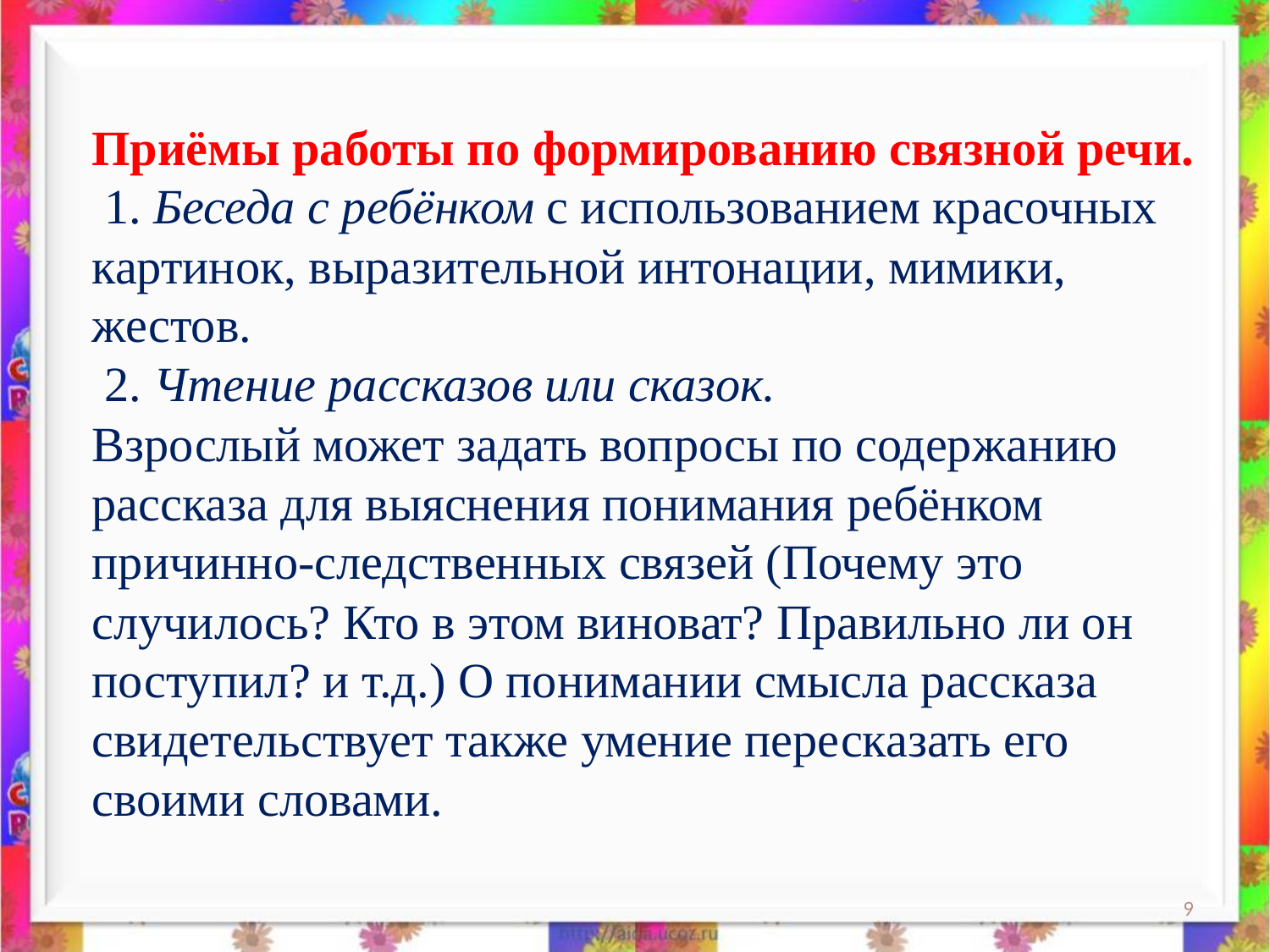

Приёмы работы по формированию связной речи.
 1. Беседа с ребёнком с использованием красочных картинок, выразительной интонации, мимики, жестов.
 2. Чтение рассказов или сказок.
Взрослый может задать вопросы по содержанию рассказа для выяснения понимания ребёнком причинно-следственных связей (Почему это случилось? Кто в этом виноват? Правильно ли он поступил? и т.д.) О понимании смысла рассказа свидетельствует также умение пересказать его своими словами.

9